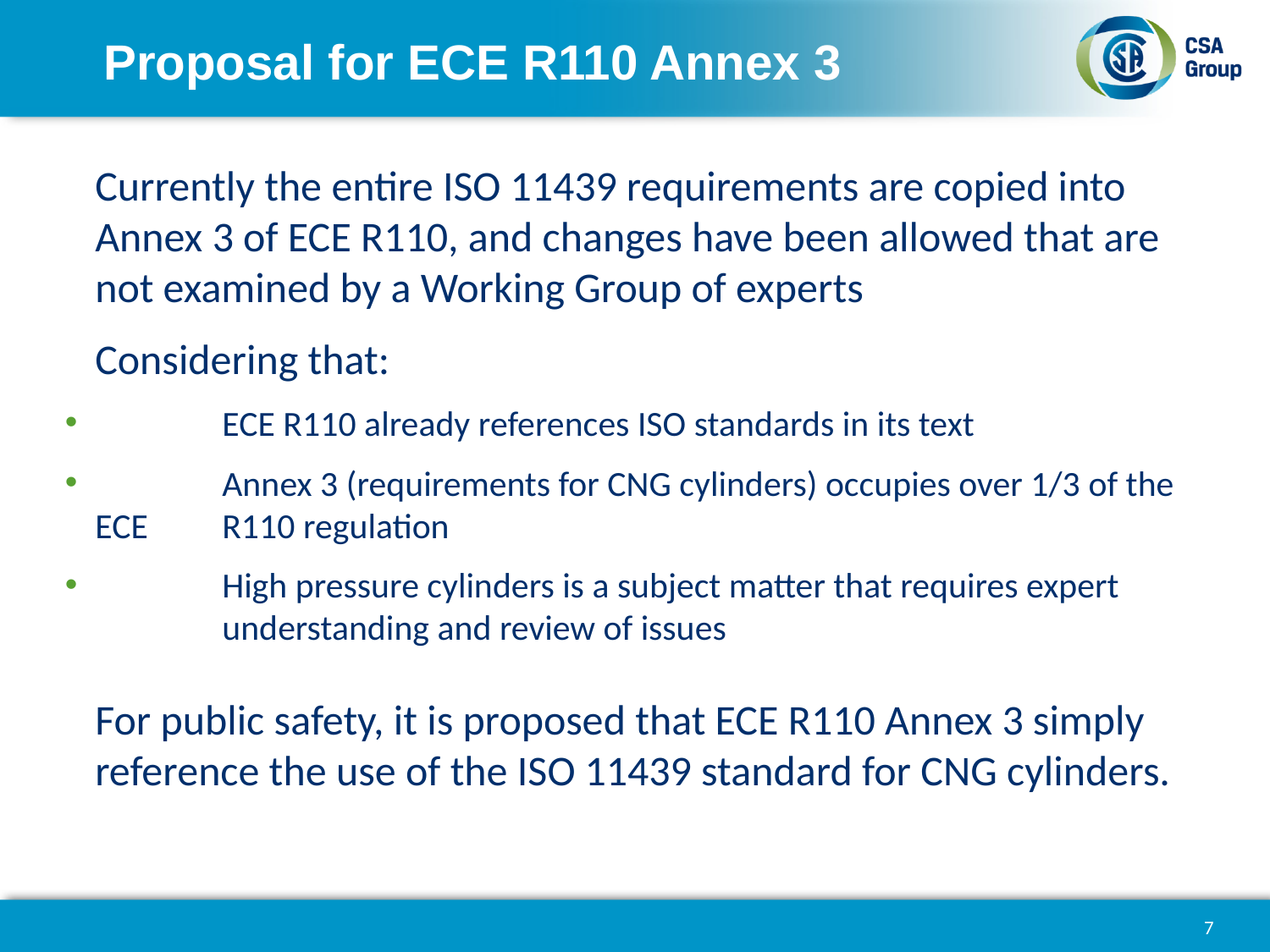

# Proposal for ECE R110 Annex 3
Currently the entire ISO 11439 requirements are copied into Annex 3 of ECE R110, and changes have been allowed that are not examined by a Working Group of experts
Considering that:
 	ECE R110 already references ISO standards in its text
 	Annex 3 (requirements for CNG cylinders) occupies over 1/3 of the ECE 	R110 regulation
 	High pressure cylinders is a subject matter that requires expert  	understanding and review of issues

For public safety, it is proposed that ECE R110 Annex 3 simply reference the use of the ISO 11439 standard for CNG cylinders.

7